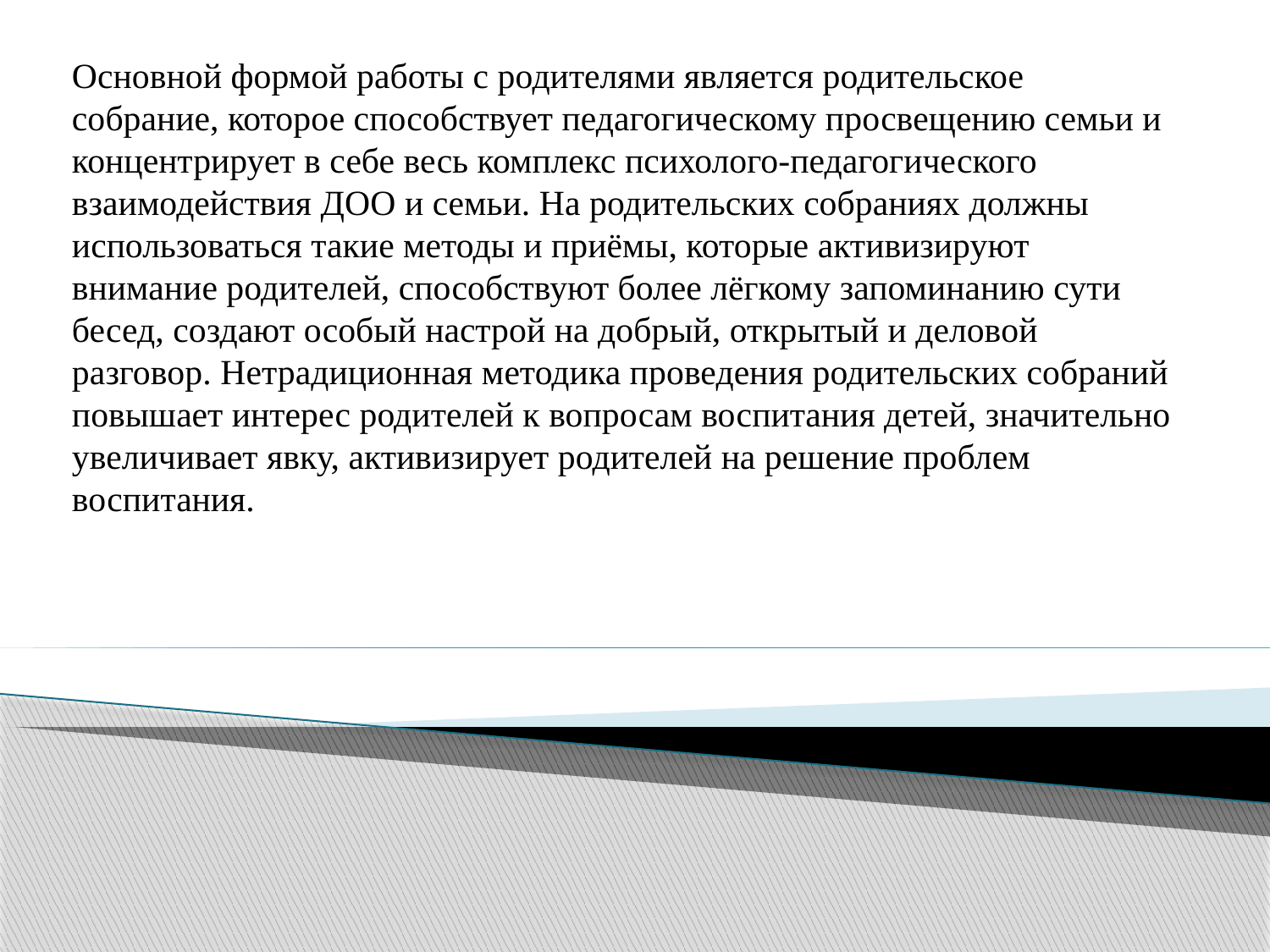

Основной формой работы с родителями является родительское собрание, которое способствует педагогическому просвещению семьи и концентрирует в себе весь комплекс психолого-педагогического взаимодействия ДОО и семьи. На родительских собраниях должны использоваться такие методы и приёмы, которые активизируют внимание родителей, способствуют более лёгкому запоминанию сути бесед, создают особый настрой на добрый, открытый и деловой разговор. Нетрадиционная методика проведения родительских собраний повышает интерес родителей к вопросам воспитания детей, значительно увеличивает явку, активизирует родителей на решение проблем воспитания.
#